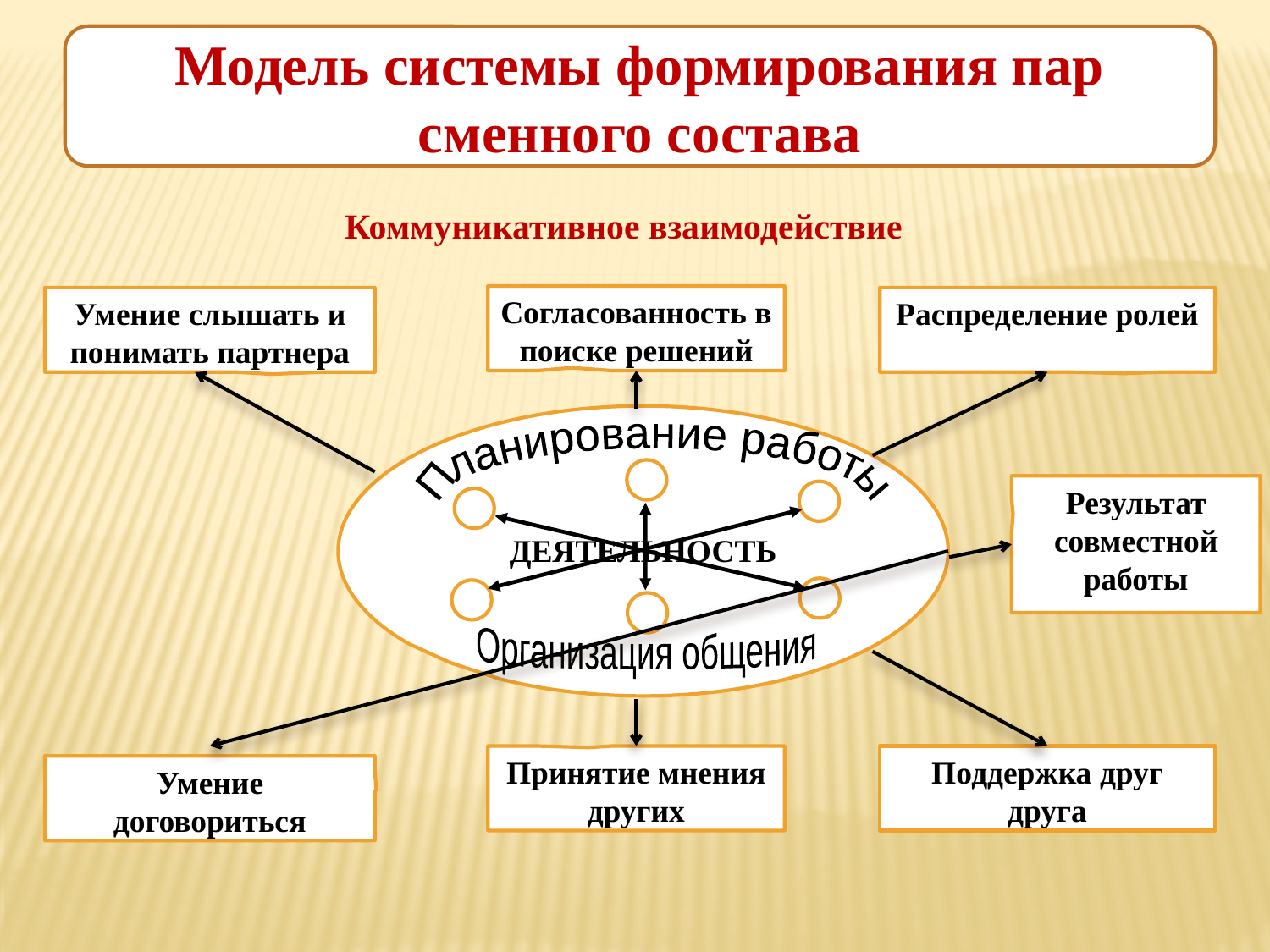

Модель системы формирования пар сменного состава

Коммуникативное взаимодействие
Согласованность в поиске решений
Умение слышать и понимать партнера
Распределение ролей

ДЕЯТЕЛЬНОСТЬ
Планирование работы

Результат совместной работы

Организация общения
Принятие мнения других
Поддержка друг друга
Умение договориться